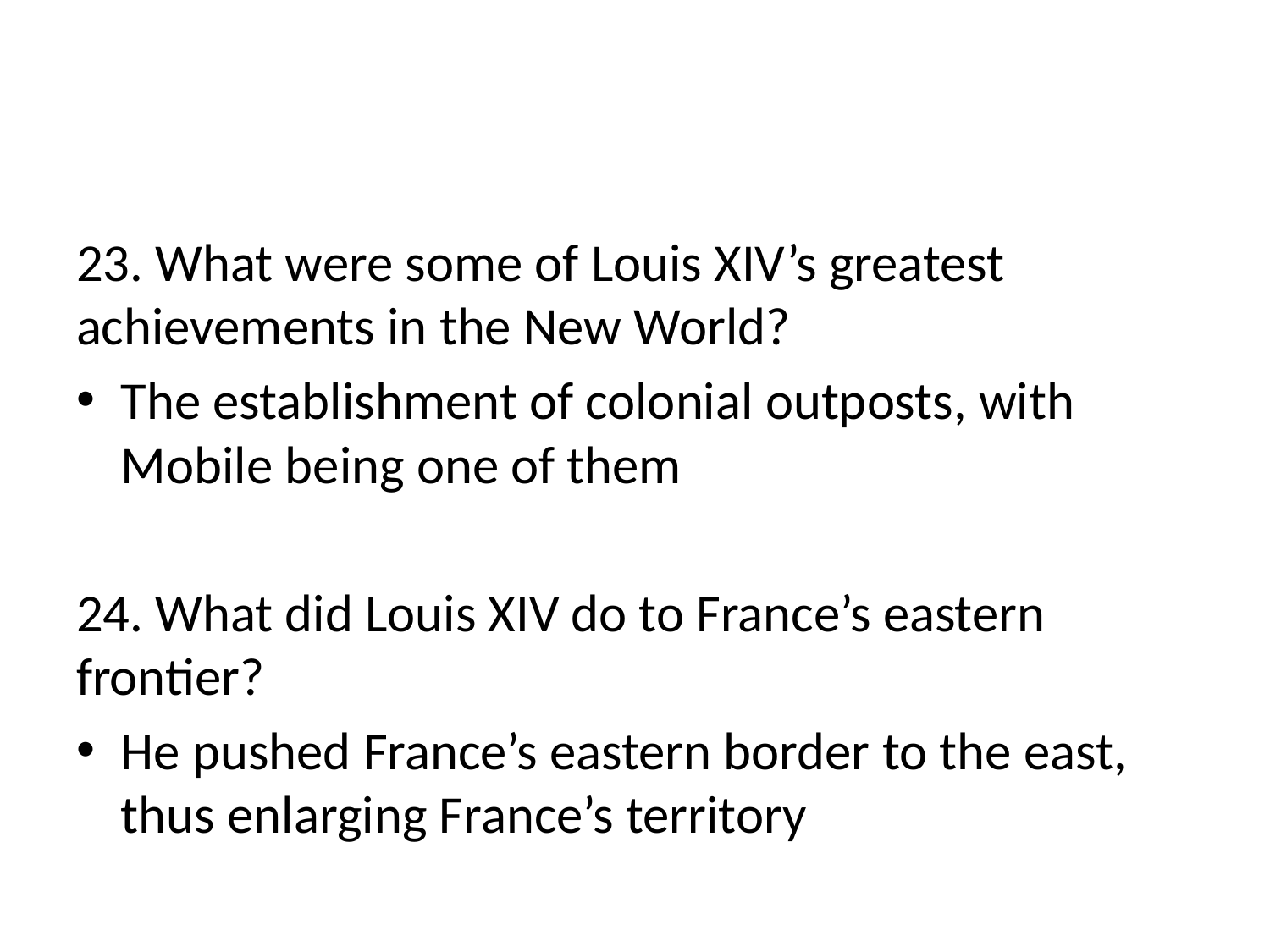

#
23. What were some of Louis XIV’s greatest achievements in the New World?
The establishment of colonial outposts, with Mobile being one of them

24. What did Louis XIV do to France’s eastern frontier?
He pushed France’s eastern border to the east, thus enlarging France’s territory